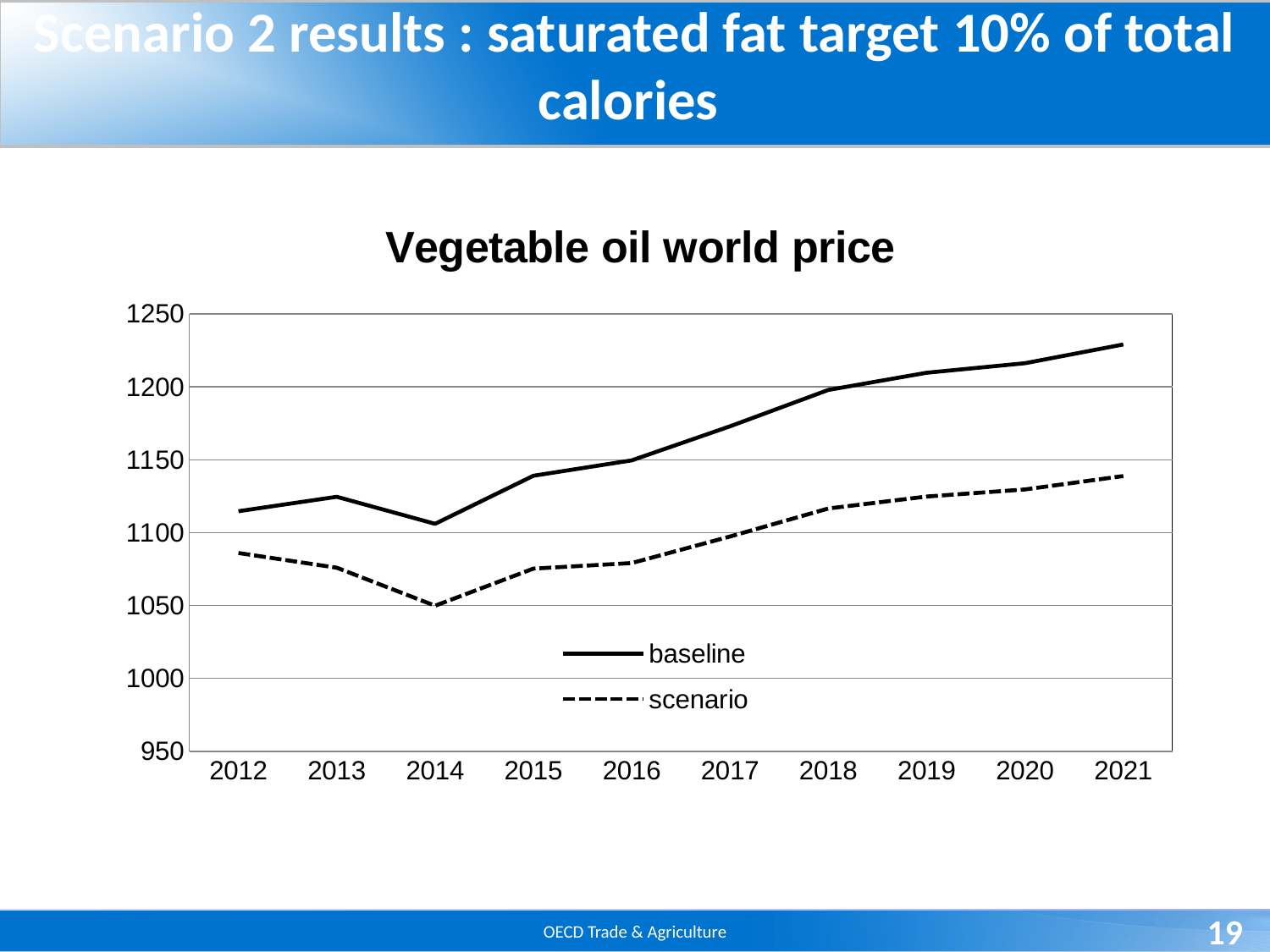

# Scenario 2 results : saturated fat target 10% of total calories

### Chart: Vegetable oil world price

| Category | baseline  | scenario |
|---|---|---|
| 2012 | 1114.65527550654 | 1085.98680565437 |
| 2013 | 1124.6014339625099 | 1075.91402018808 |
| 2014 | 1106.0187681705904 | 1049.8486285993 |
| 2015 | 1139.0148349521398 | 1075.3195547024304 |
| 2016 | 1149.5864280576698 | 1079.11768509536 |
| 2017 | 1172.9183409576299 | 1097.2998627039801 |
| 2018 | 1197.89088208129 | 1116.5398853862305 |
| 2019 | 1209.67594748442 | 1124.7628644030501 |
| 2020 | 1216.2224363182395 | 1129.623523307 |
| 2021 | 1229.0564446424798 | 1138.8325965258798 |